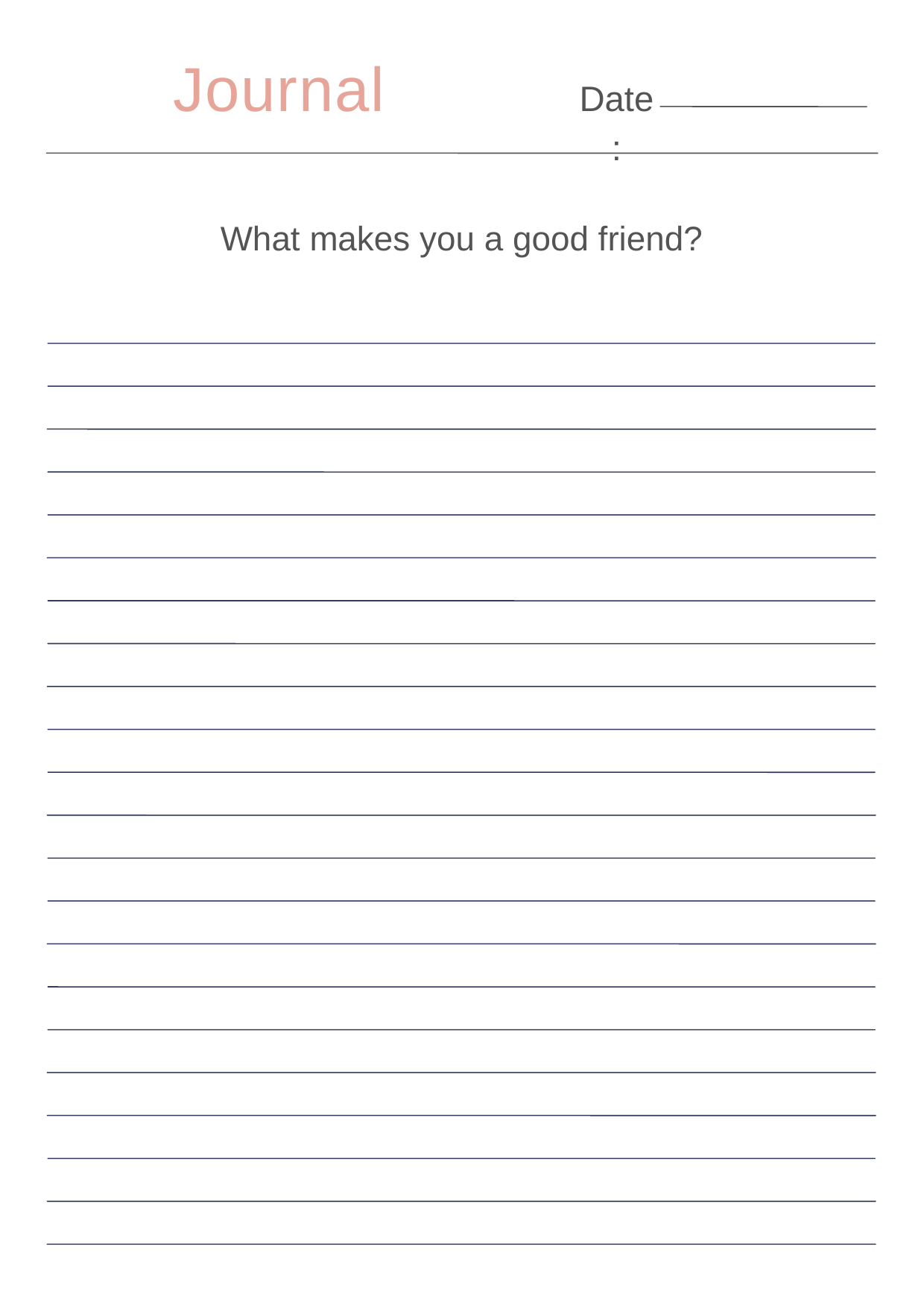

Journal
Date:

What makes you a good friend?